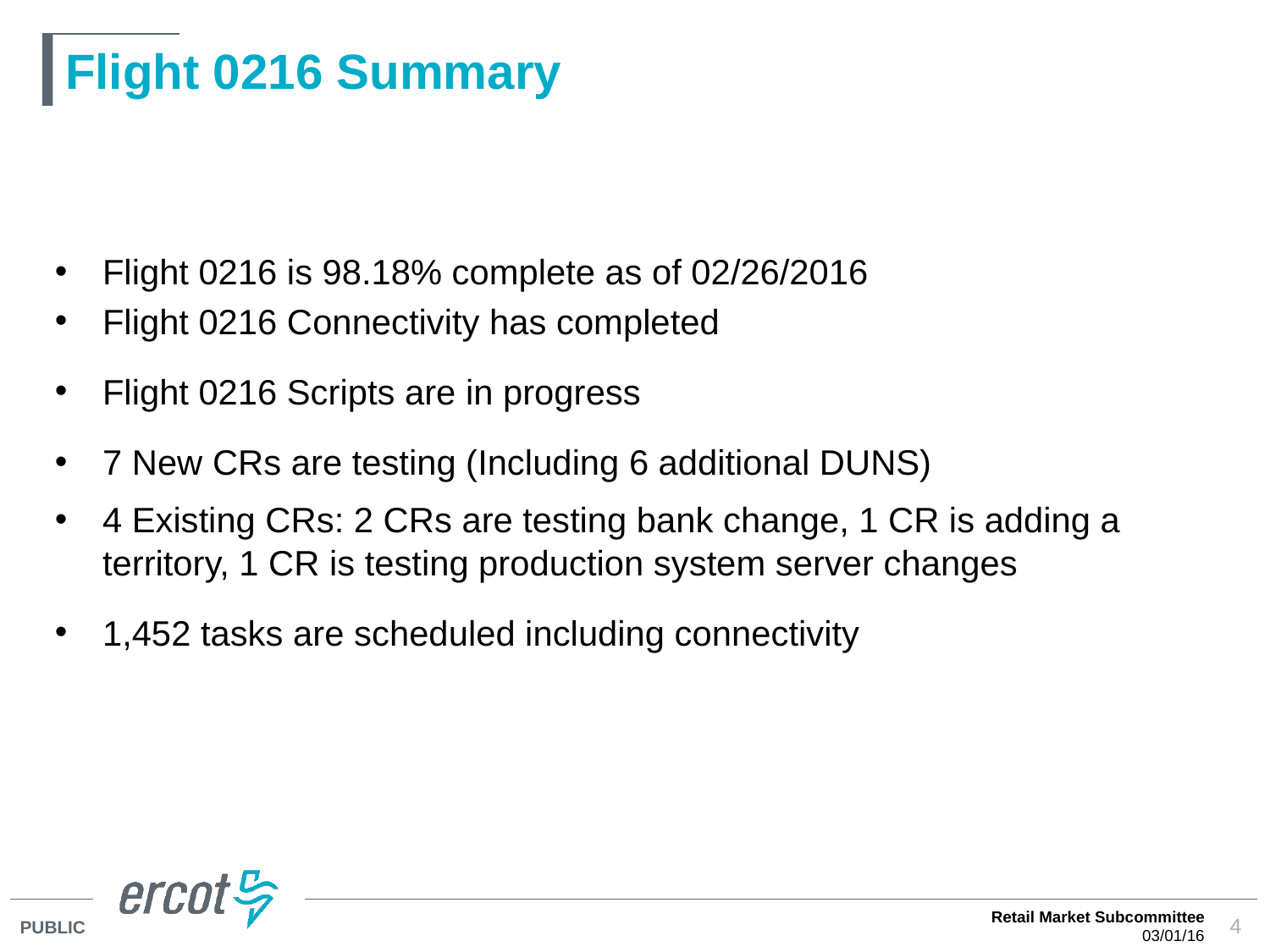

# Flight 0216 Summary
Flight 0216 is 98.18% complete as of 02/26/2016
Flight 0216 Connectivity has completed
Flight 0216 Scripts are in progress
7 New CRs are testing (Including 6 additional DUNS)
4 Existing CRs: 2 CRs are testing bank change, 1 CR is adding a territory, 1 CR is testing production system server changes
1,452 tasks are scheduled including connectivity
Retail Market Subcommittee
03/01/16
4